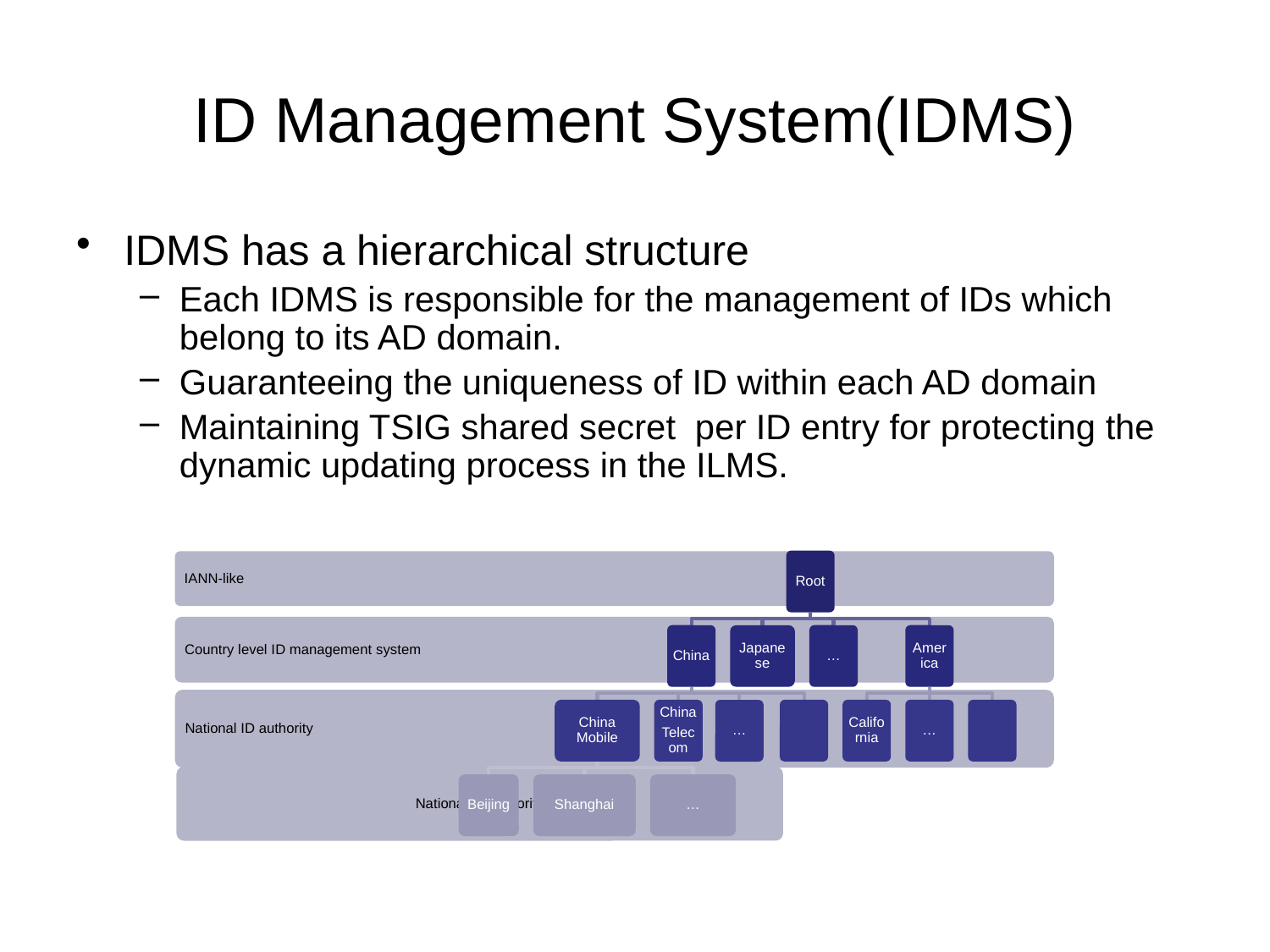

# ID Management System(IDMS)
IDMS has a hierarchical structure
Each IDMS is responsible for the management of IDs which belong to its AD domain.
Guaranteeing the uniqueness of ID within each AD domain
Maintaining TSIG shared secret  per ID entry for protecting the dynamic updating process in the ILMS.

National ID authority
National ID authority
Country level ID management system
IANN-like
Root
China
China Mobile
Beijing
Shanghai
…
China
Telecom
…

Japanese
…
America
California
…